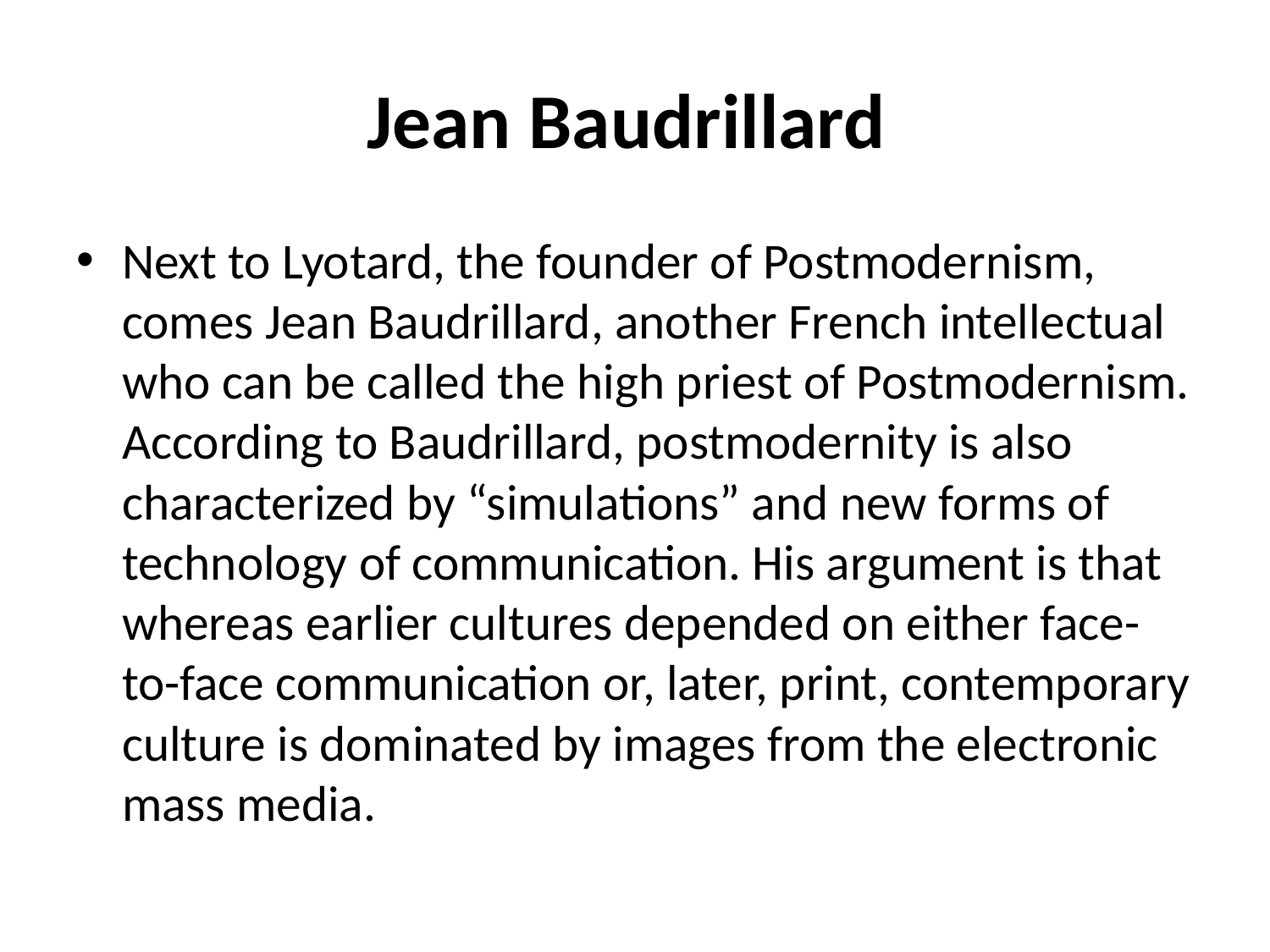

# Jean Baudrillard
Next to Lyotard, the founder of Postmodernism, comes Jean Baudrillard, another French intellectual who can be called the high priest of Postmodernism. According to Baudrillard, postmodernity is also characterized by “simulations” and new forms of technology of communication. His argument is that whereas earlier cultures depended on either face-to-face communication or, later, print, contemporary culture is dominated by images from the electronic mass media.